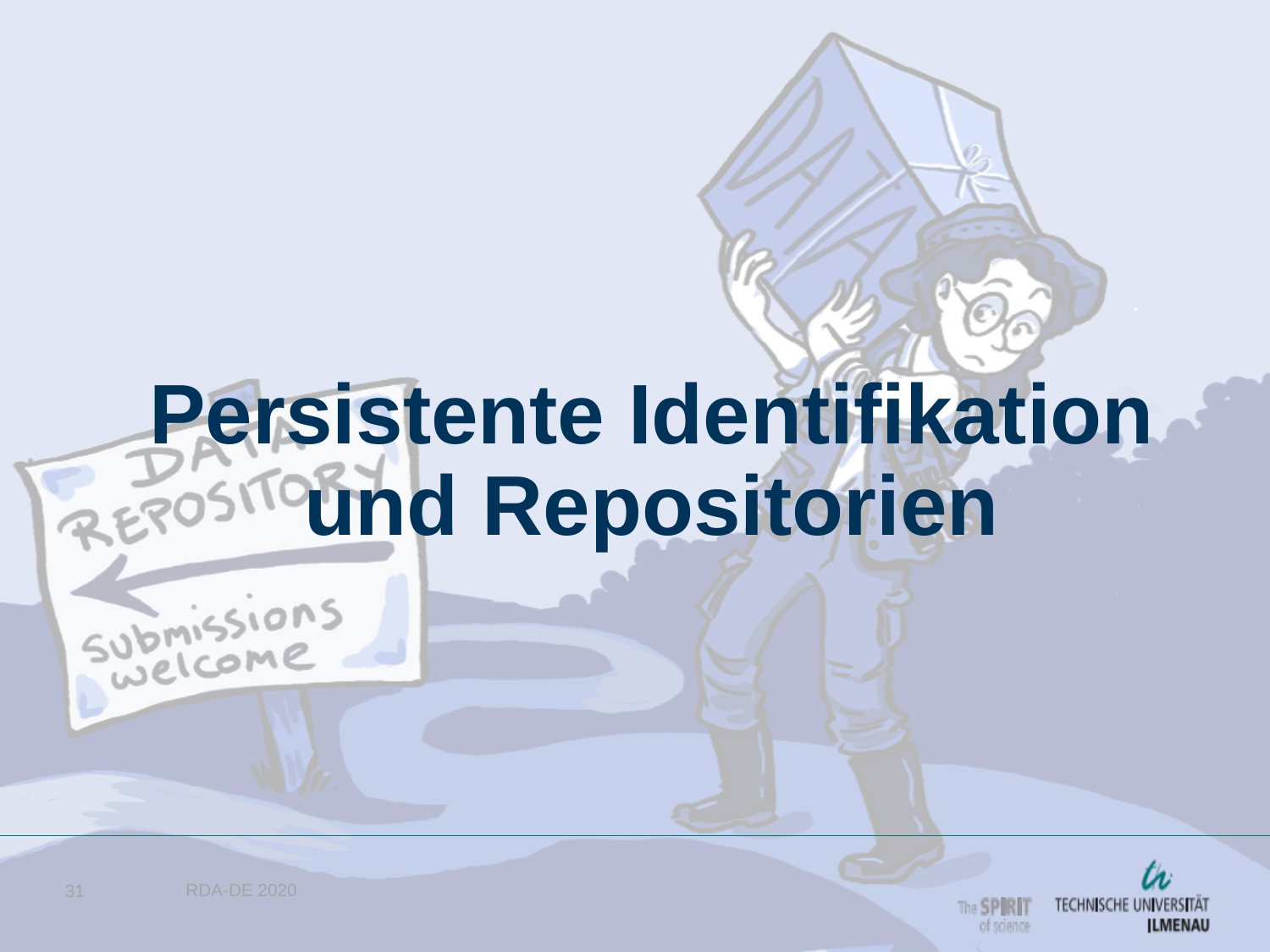

# Persistente Identifikation und Repositorien
31
RDA-DE 2020